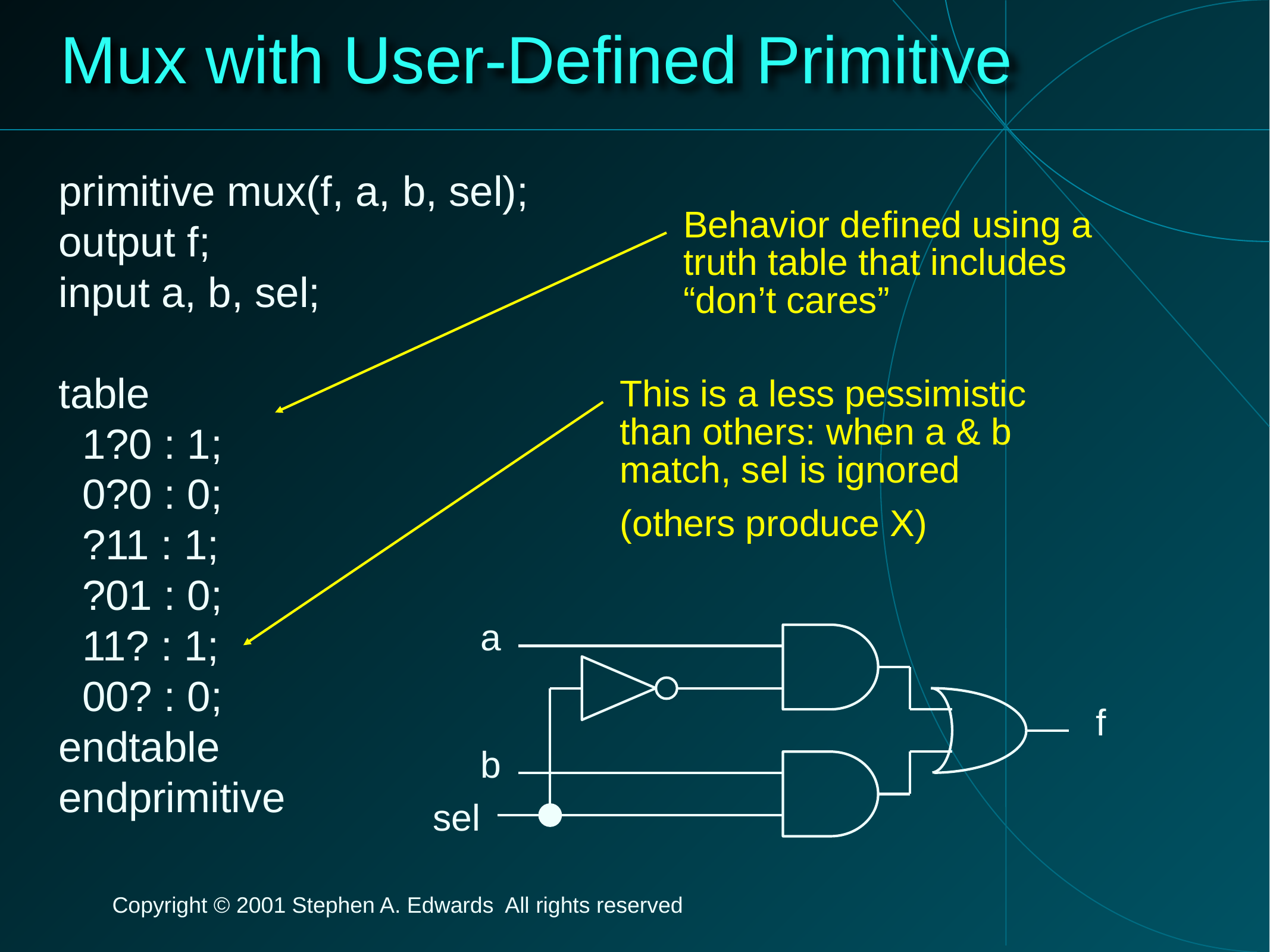

# Mux with User-Defined Primitive
primitive mux(f, a, b, sel);
output f;
input a, b, sel;

table
  1?0 : 1;
  0?0 : 0;
  ?11 : 1;
  ?01 : 0;
  11? : 1;
  00? : 0;
endtable
endprimitive
Behavior defined using a truth table that includes “don’t cares”

This is a less pessimistic than others: when a & b match, sel is ignored
(others produce X)

a

f

b

sel